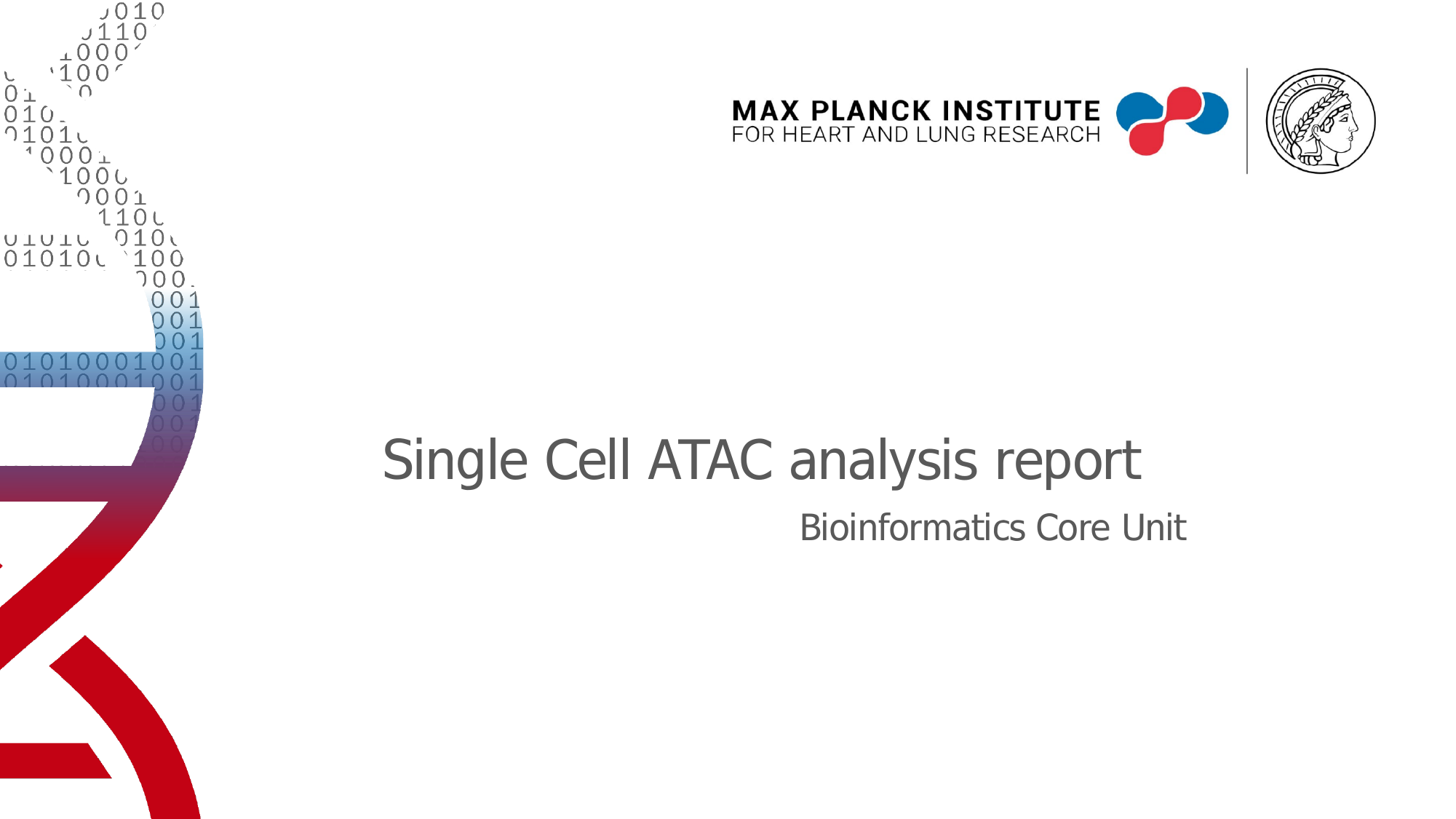

# Single Cell ATAC analysis report
Bioinformatics Core Unit